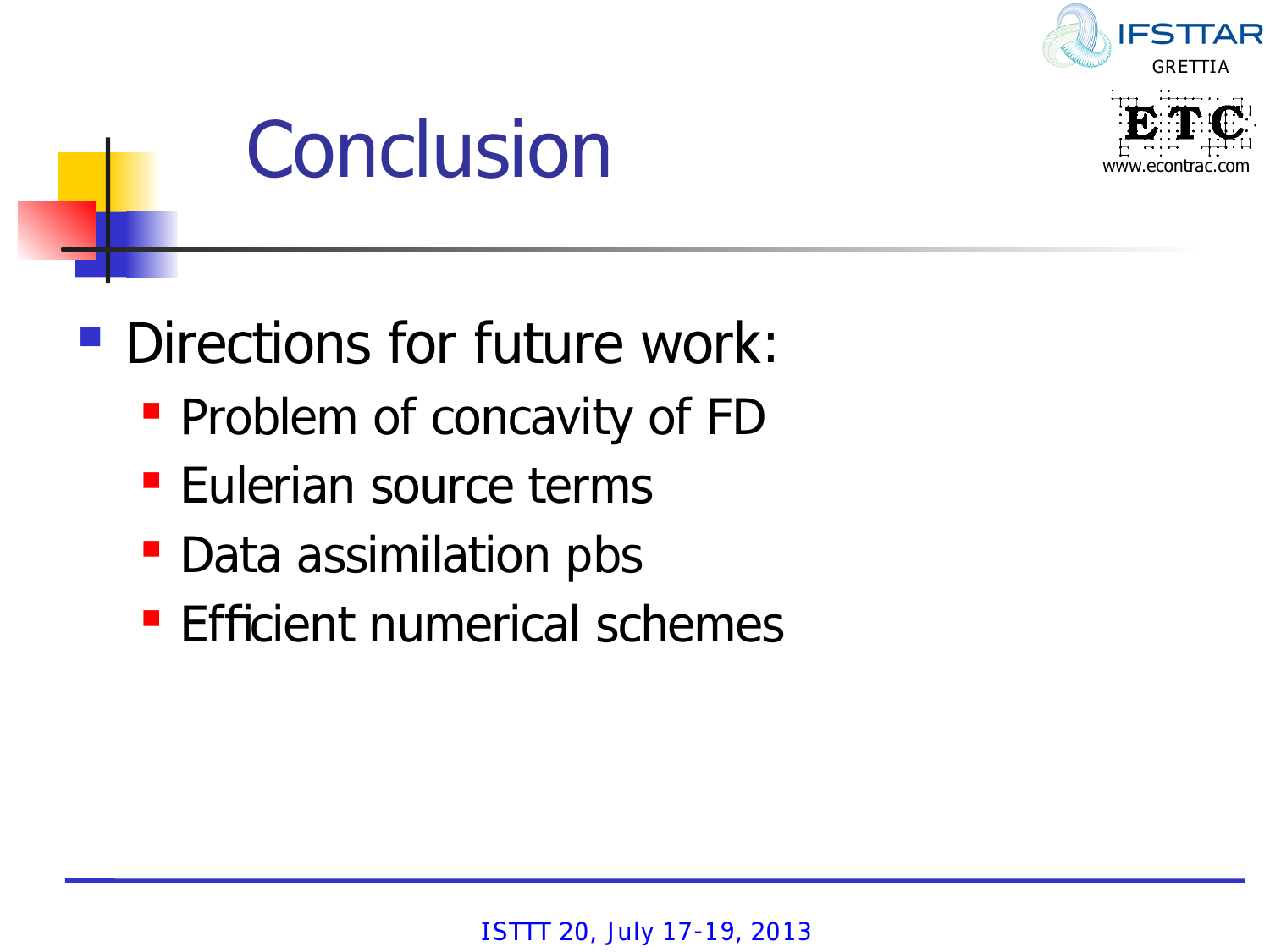

# Conclusion
Directions for future work:
Problem of concavity of FD
Eulerian source terms
Data assimilation pbs
Efficient numerical schemes

ISTTT 20, July 17-19, 2013